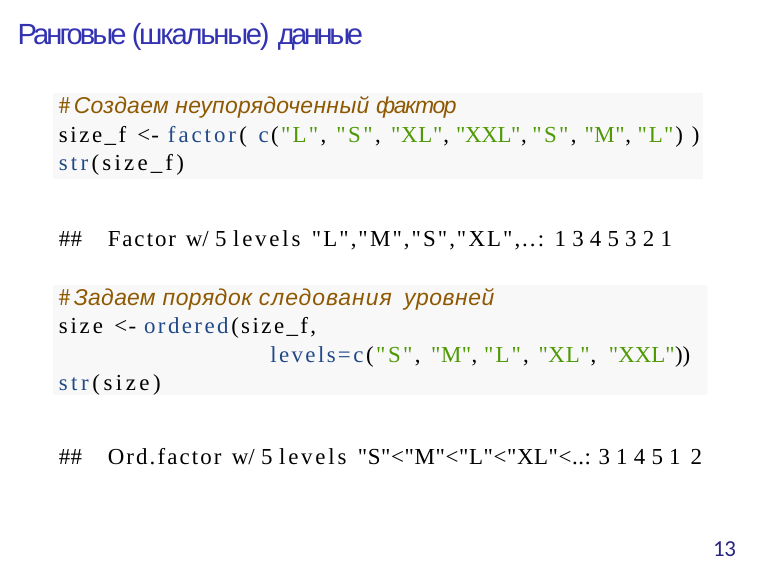

# Ранговые (шкальные) данные
# Создаем неупорядоченный фактор
size_f <- factor( c("L", "S", "XL", "XXL", "S", "M", "L") )
str(size_f)

##	Factor w/ 5 levels "L","M","S","XL",..: 1 3 4 5 3 2 1

# Задаем порядок следования уровней
size <- ordered(size_f,
levels=c("S", "M", "L", "XL", "XXL"))
str(size)
##	Ord.factor w/ 5 levels "S"<"M"<"L"<"XL"<..: 3 1 4 5 1 2
13